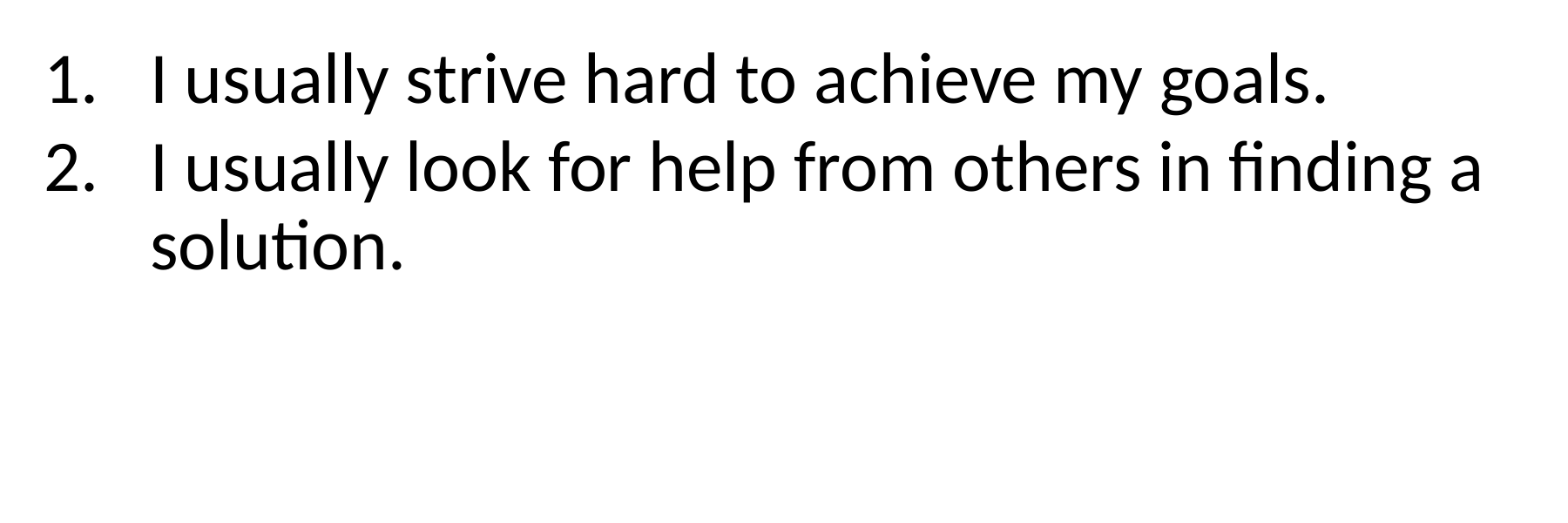

I usually strive hard to achieve my goals.
I usually look for help from others in finding a solution.